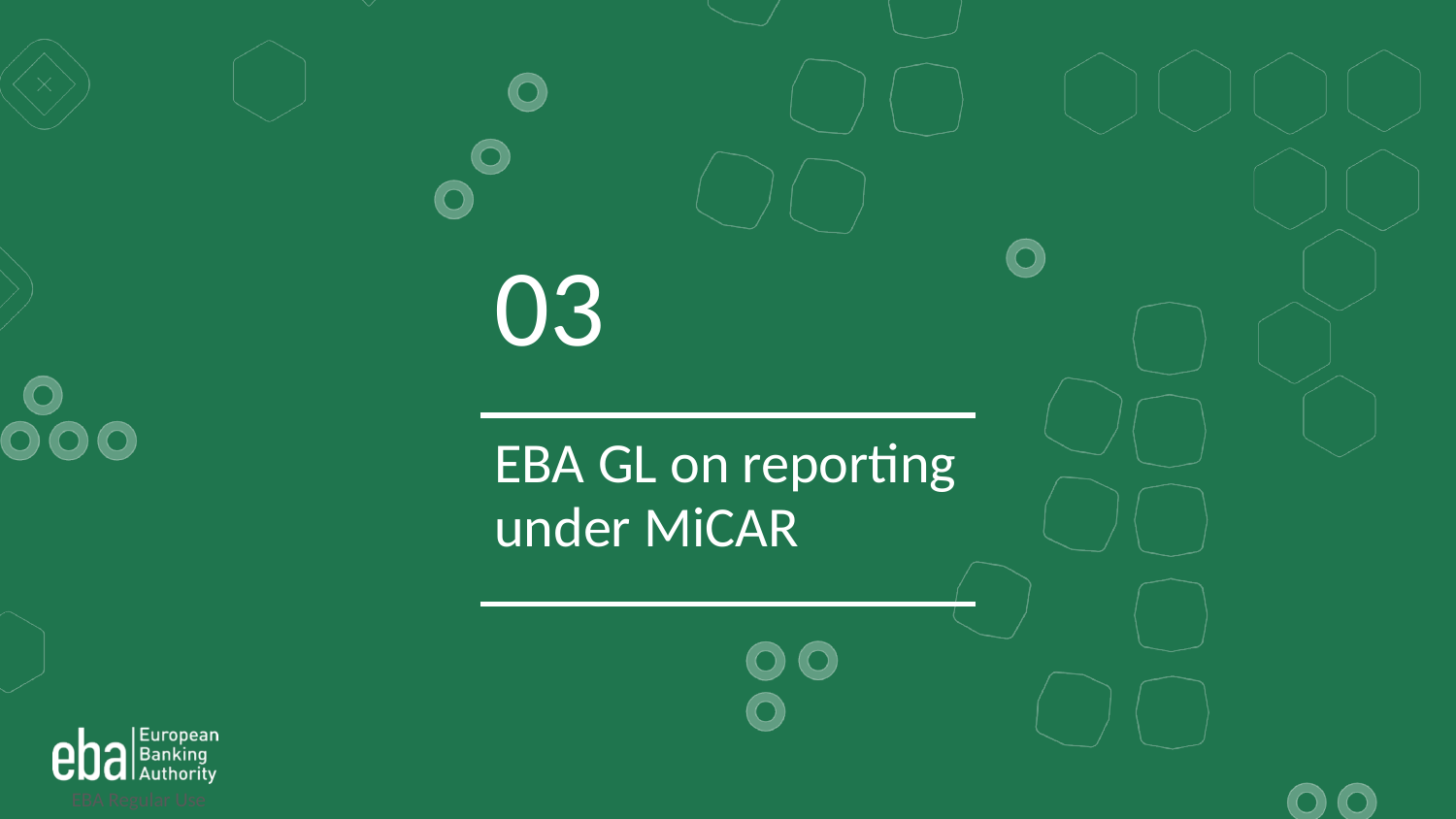

| 03 |
| --- |
| EBA GL on reporting under MiCAR |
|  |